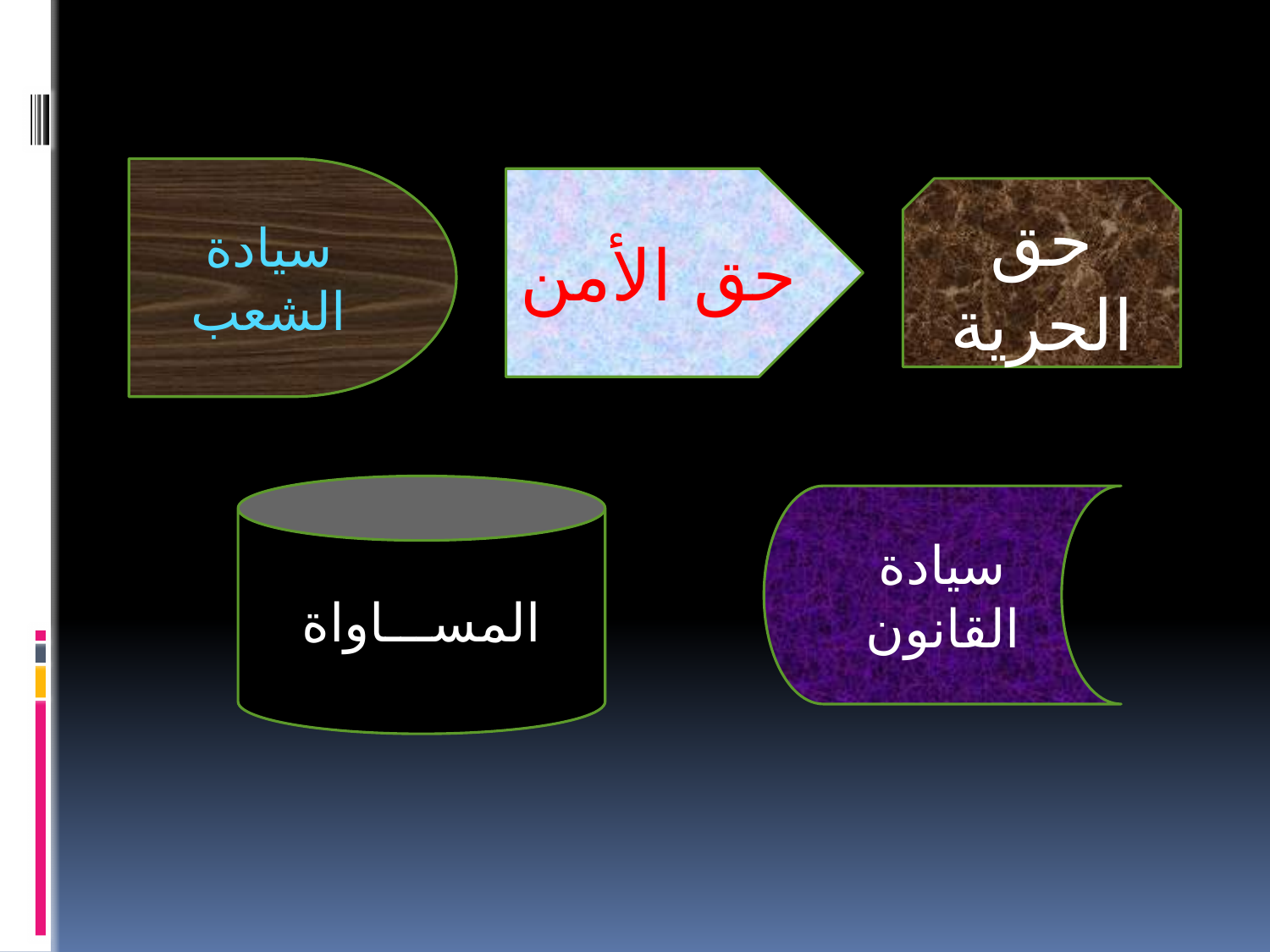

سيادة الشعب
حق الأمن
حق الحرية
المســـاواة
سيادة القانون